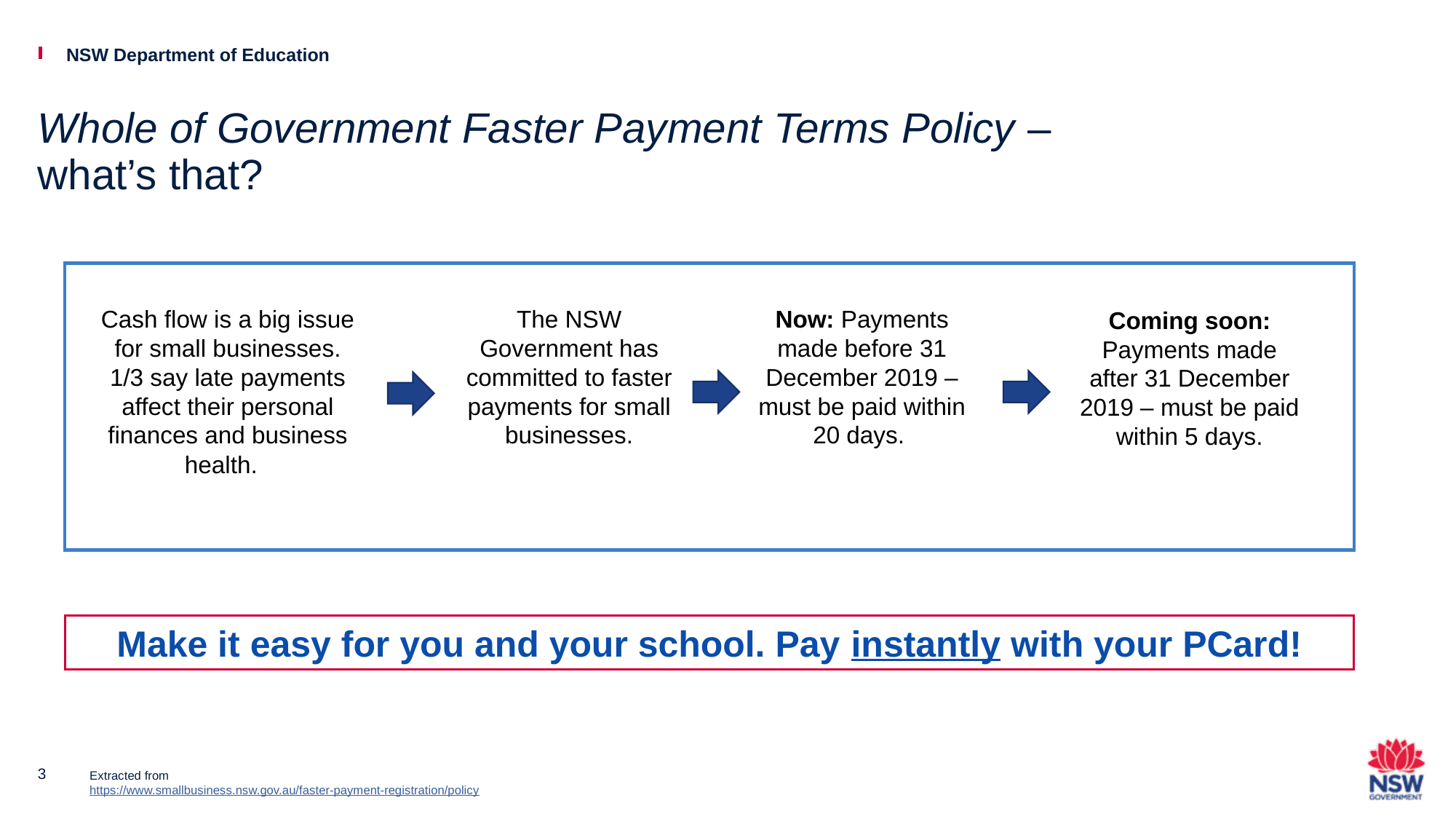

# Whole of Government Faster Payment Terms Policy – what’s that?

Cash flow is a big issue for small businesses. 1/3 say late payments affect their personal finances and business health.
The NSW Government has committed to faster payments for small businesses.
Now: Payments made before 31 December 2019 – must be paid within 20 days.
Coming soon: Payments made after 31 December 2019 – must be paid within 5 days.

Make it easy for you and your school. Pay instantly with your PCard!
3
Extracted from https://www.smallbusiness.nsw.gov.au/faster-payment-registration/policy